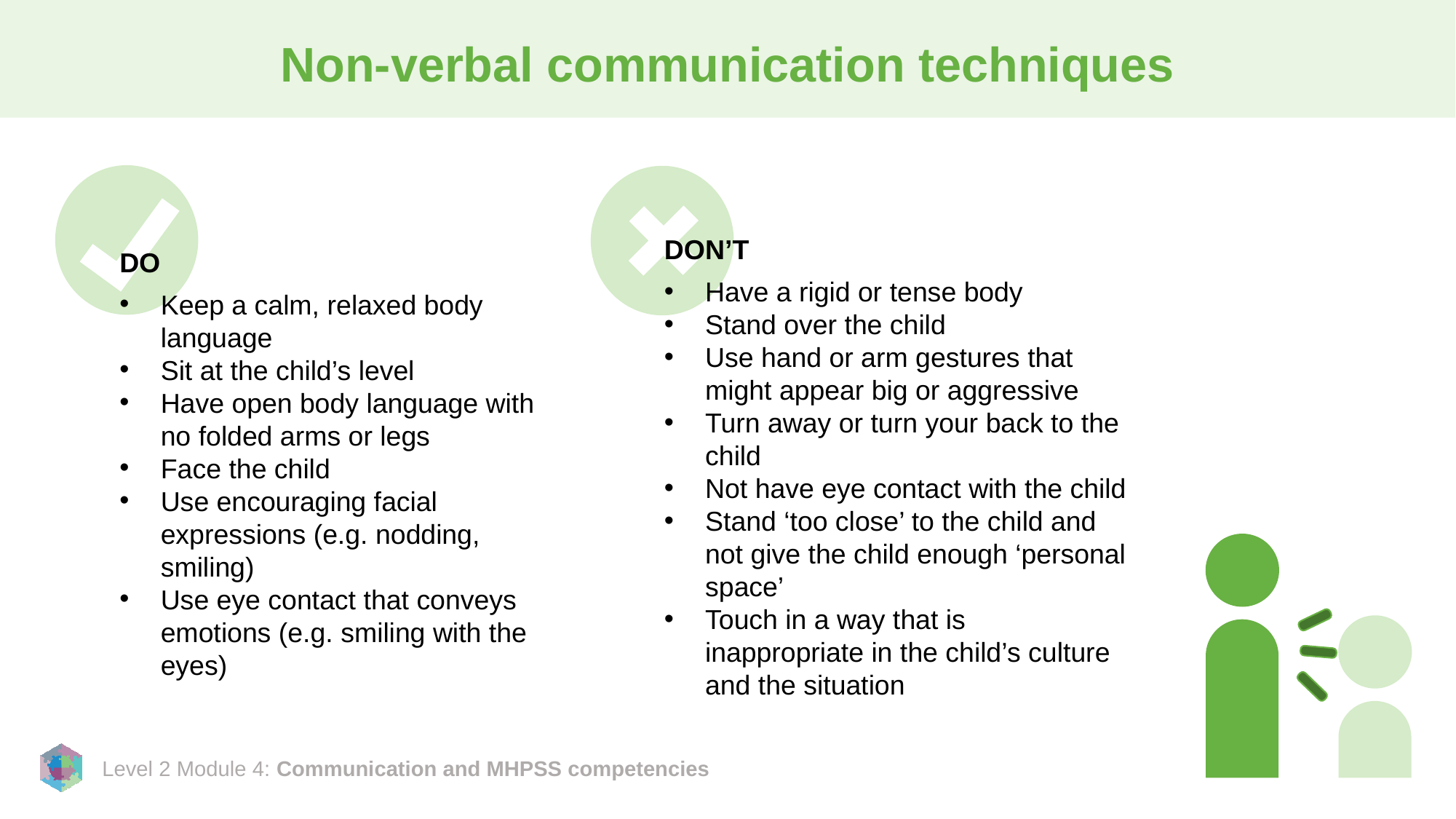

# Non-verbal communication techniques

DON’T
Have a rigid or tense body
Stand over the child
Use hand or arm gestures that might appear big or aggressive
Turn away or turn your back to the child
Not have eye contact with the child
Stand ‘too close’ to the child and not give the child enough ‘personal space’
Touch in a way that is inappropriate in the child’s culture and the situation
DO
Keep a calm, relaxed body language
Sit at the child’s level
Have open body language with no folded arms or legs
Face the child
Use encouraging facial expressions (e.g. nodding, smiling)
Use eye contact that conveys emotions (e.g. smiling with the eyes)